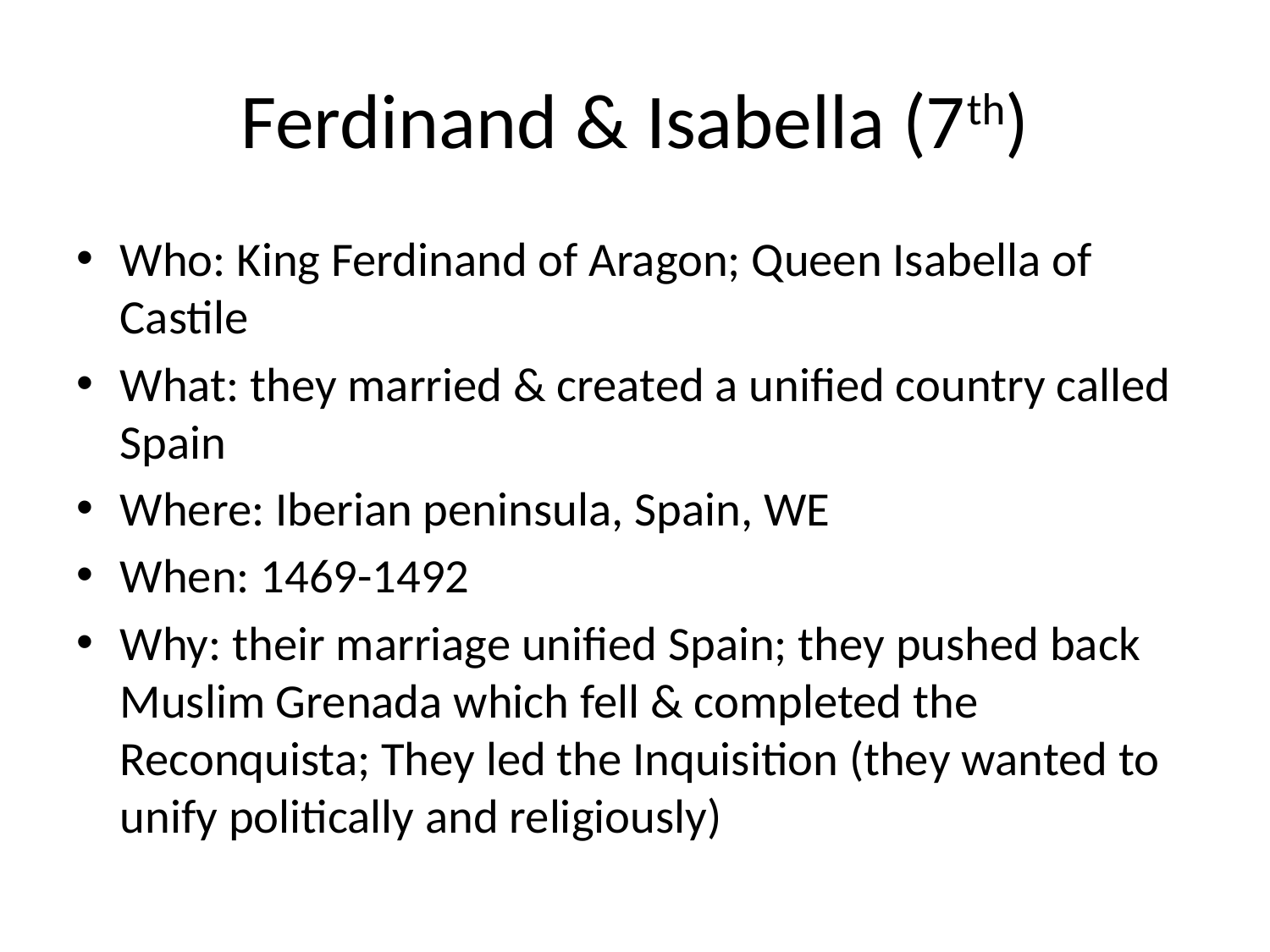

# Ferdinand & Isabella (7th)
Who: King Ferdinand of Aragon; Queen Isabella of Castile
What: they married & created a unified country called Spain
Where: Iberian peninsula, Spain, WE
When: 1469-1492
Why: their marriage unified Spain; they pushed back Muslim Grenada which fell & completed the Reconquista; They led the Inquisition (they wanted to unify politically and religiously)